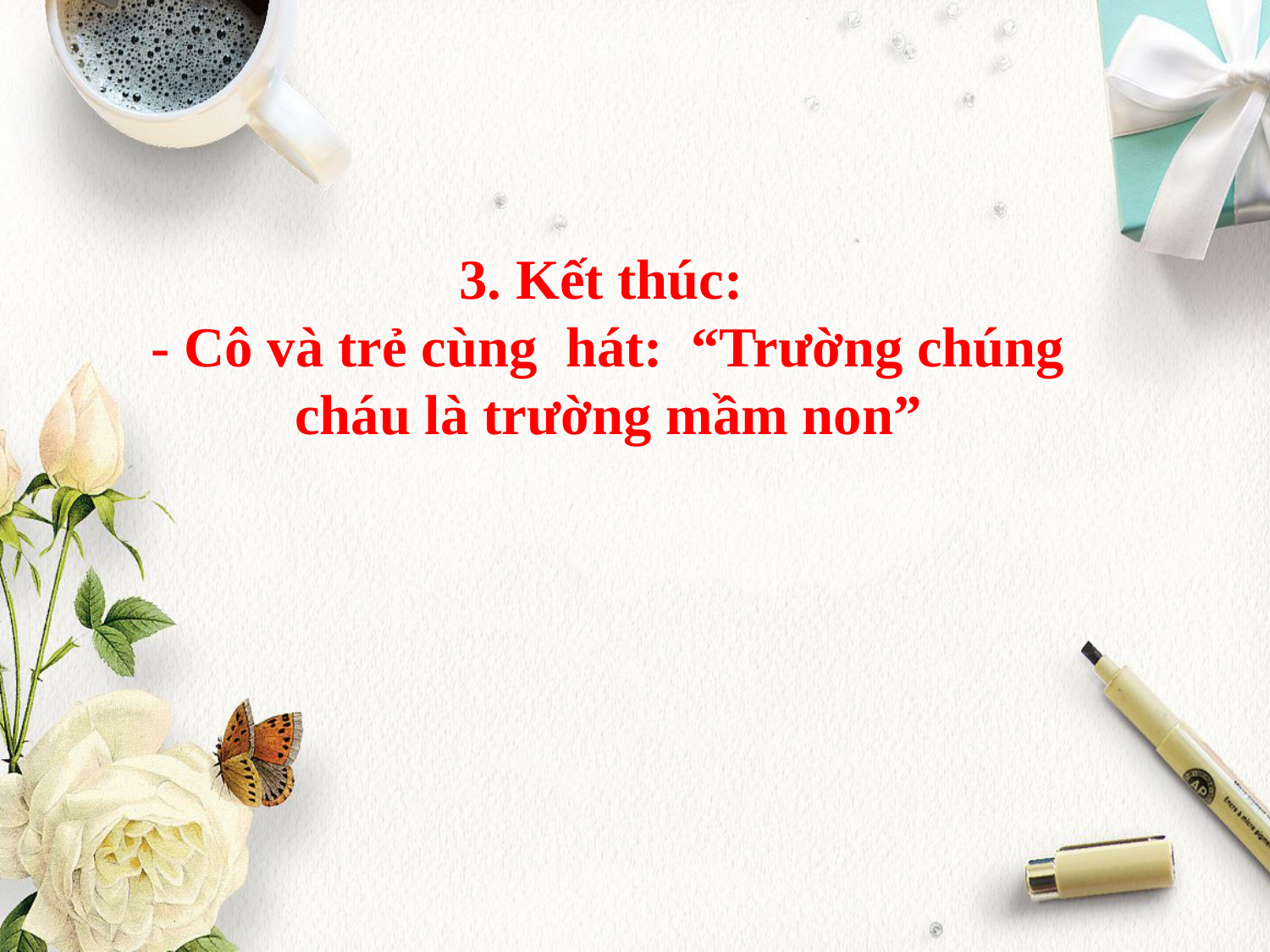

3. Kết thúc:
- Cô và trẻ cùng  hát:  “Trường chúng cháu là trường mầm non”